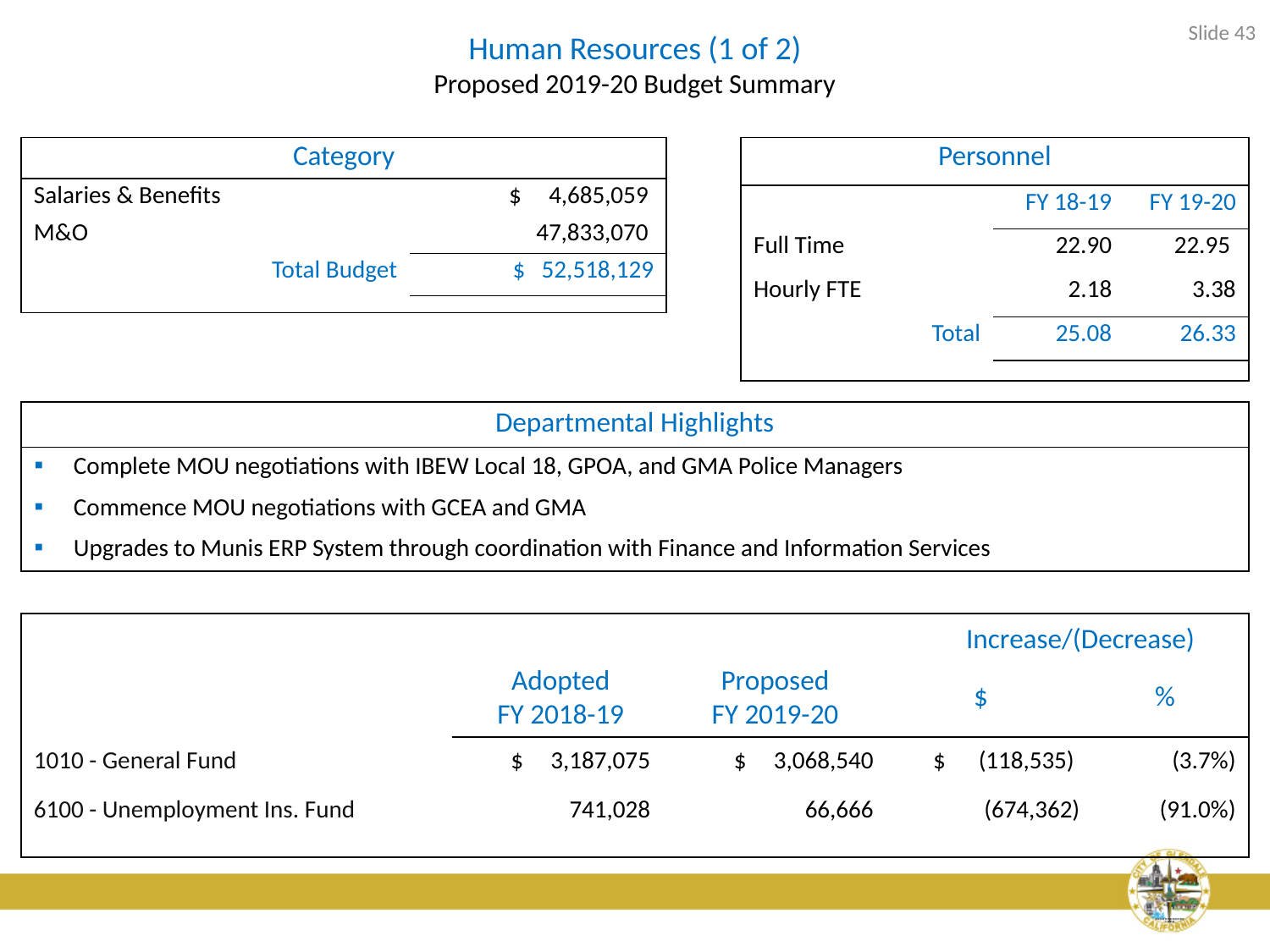

Slide 43
# Human Resources (1 of 2) Proposed 2019-20 Budget Summary
| Category |  |
| --- | --- |
| Salaries & Benefits | $ 4,685,059 |
| M&O | 47,833,070 |
| Total Budget | $ 52,518,129 |
|  |  |
| Personnel |  |  |
| --- | --- | --- |
|  | FY 18-19 | FY 19-20 |
| Full Time | 22.90 | 22.95 |
| Hourly FTE | 2.18 | 3.38 |
| Total | 25.08 | 26.33 |
|  |  |  |
| Departmental Highlights |
| --- |
| Complete MOU negotiations with IBEW Local 18, GPOA, and GMA Police Managers |
| Commence MOU negotiations with GCEA and GMA |
| Upgrades to Munis ERP System through coordination with Finance and Information Services |
|  | Adopted FY 2018-19 | Proposed FY 2019-20 | Increase/(Decrease) |  |
| --- | --- | --- | --- | --- |
|  |  |  | $ | % |
| 1010 - General Fund | $ 3,187,075 | $ 3,068,540 | $ (118,535) | (3.7%) |
| 6100 - Unemployment Ins. Fund | 741,028 | 66,666 | (674,362) | (91.0%) |
|  |  |  |  |  |